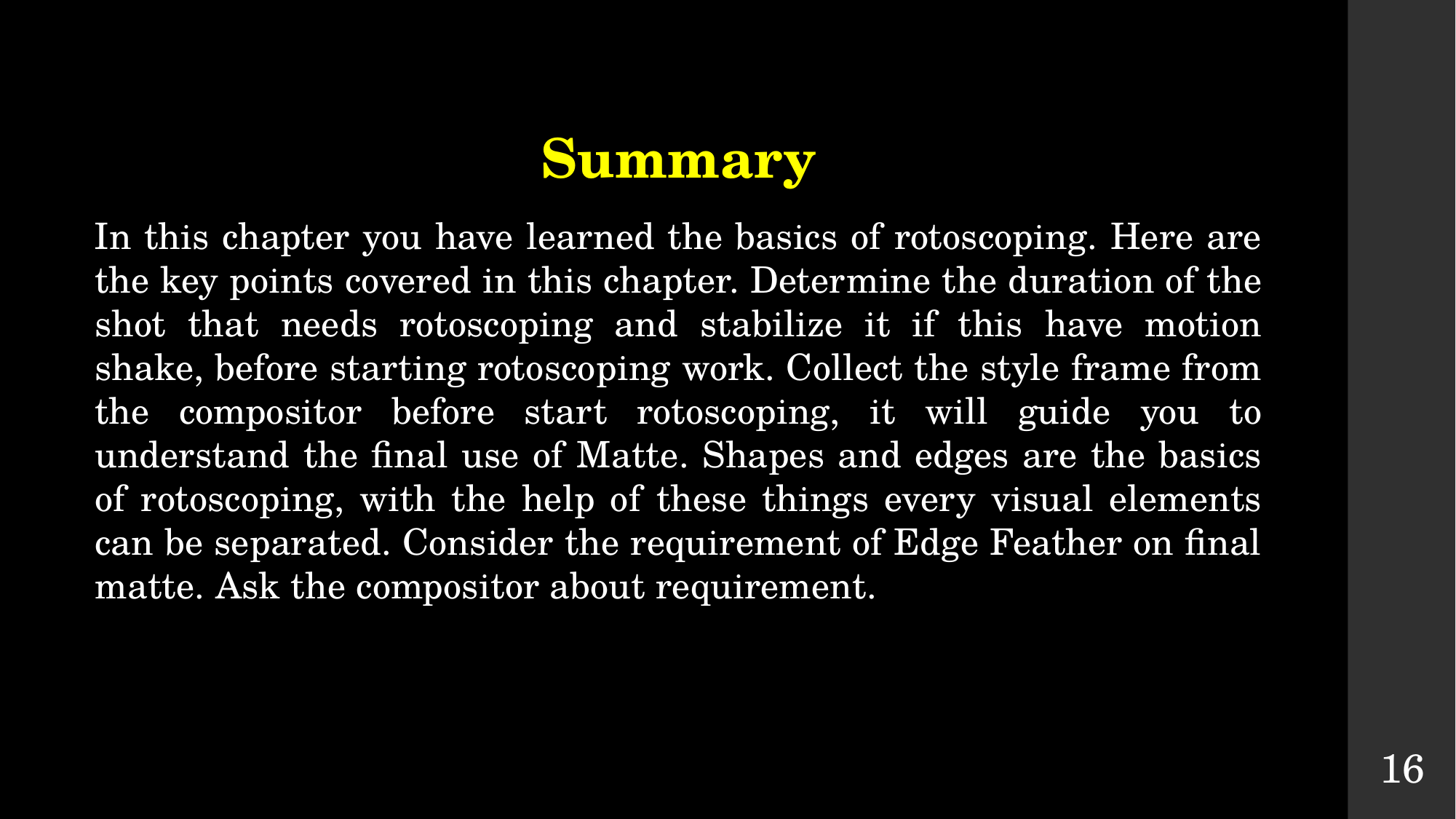

Summary
In this chapter you have learned the basics of rotoscoping. Here are the key points covered in this chapter. Determine the duration of the shot that needs rotoscoping and stabilize it if this have motion shake, before starting rotoscoping work. Collect the style frame from the compositor before start rotoscoping, it will guide you to understand the final use of Matte. Shapes and edges are the basics of rotoscoping, with the help of these things every visual elements can be separated. Consider the requirement of Edge Feather on final matte. Ask the compositor about requirement.
16